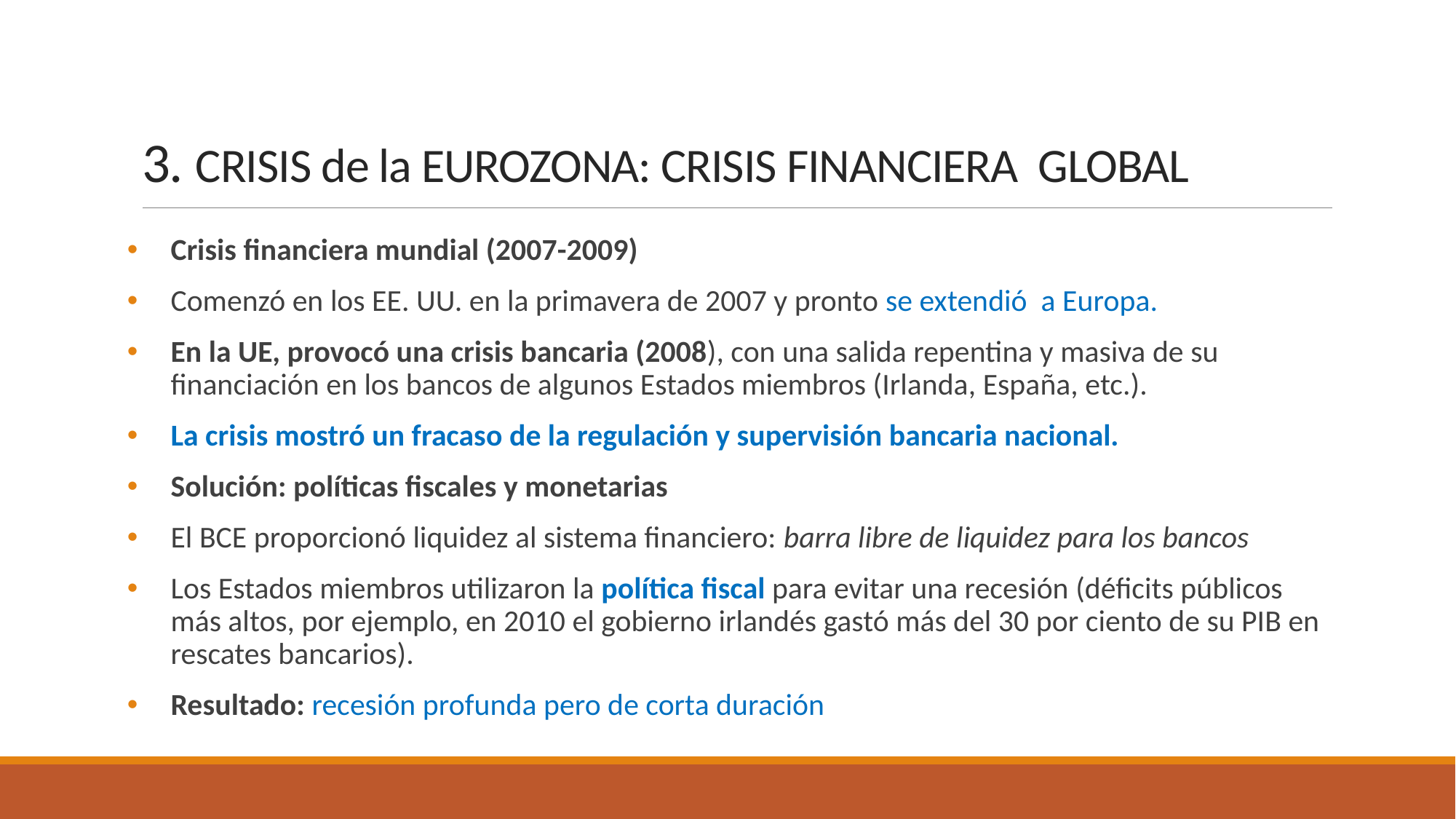

3. CRISIS de la EUROZONA: CRISIS FINANCIERA  GLOBAL
Crisis financiera mundial (2007-2009)
Comenzó en los EE. UU. en la primavera de 2007 y pronto se extendió  a Europa.
En la UE, provocó una crisis bancaria (2008), con una salida repentina y masiva de su financiación en los bancos de algunos Estados miembros (Irlanda, España, etc.).
La crisis mostró un fracaso de la regulación y supervisión bancaria nacional.
Solución: políticas fiscales y monetarias
El BCE proporcionó liquidez al sistema financiero: barra libre de liquidez para los bancos
Los Estados miembros utilizaron la política fiscal para evitar una recesión (déficits públicos más altos, por ejemplo, en 2010 el gobierno irlandés gastó más del 30 por ciento de su PIB en rescates bancarios).
Resultado: recesión profunda pero de corta duración